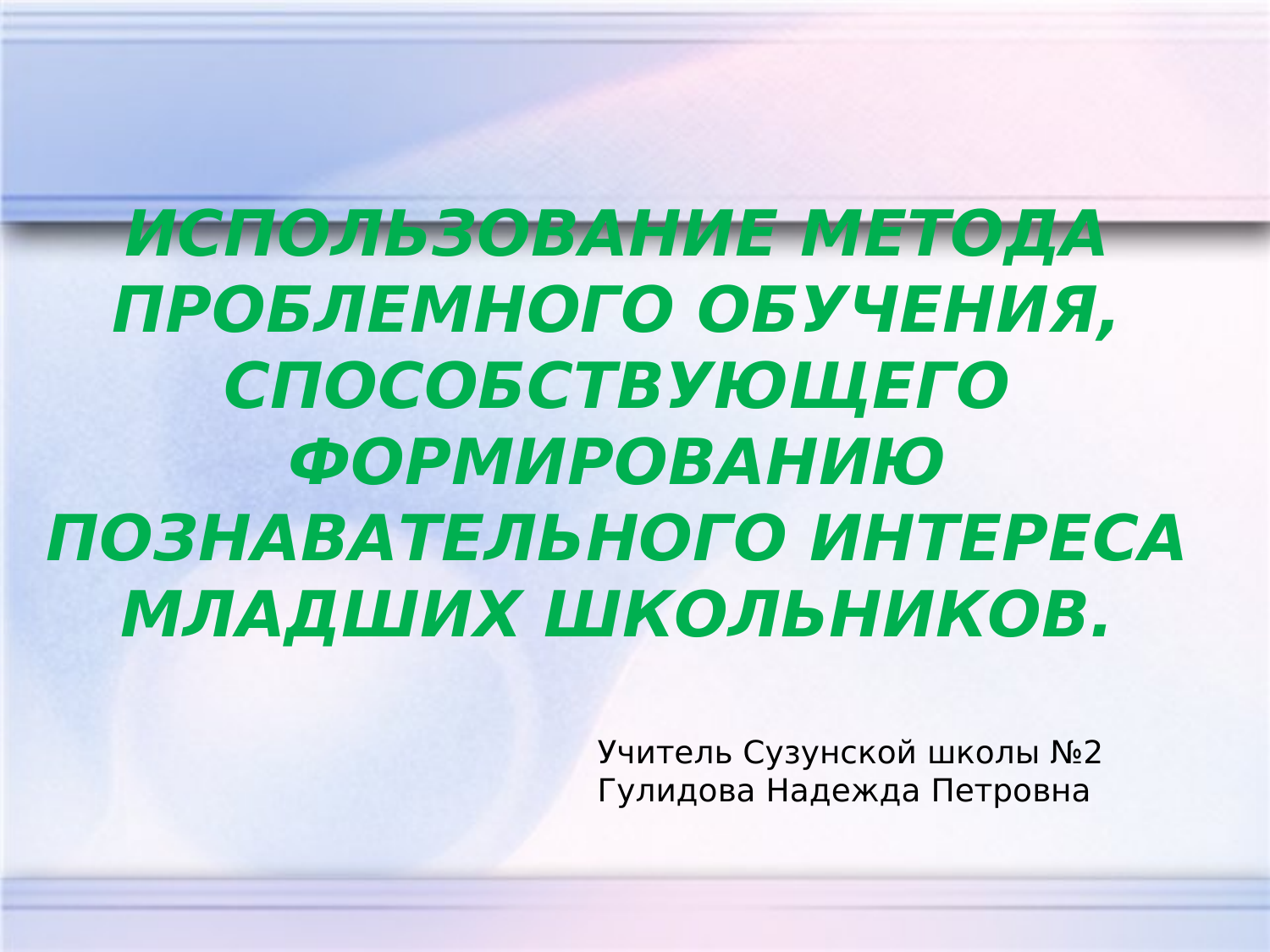

Использование метода проблемного обучения, способствующего формированию познавательного интереса младших школьников.
Учитель Сузунской школы №2
Гулидова Надежда Петровна